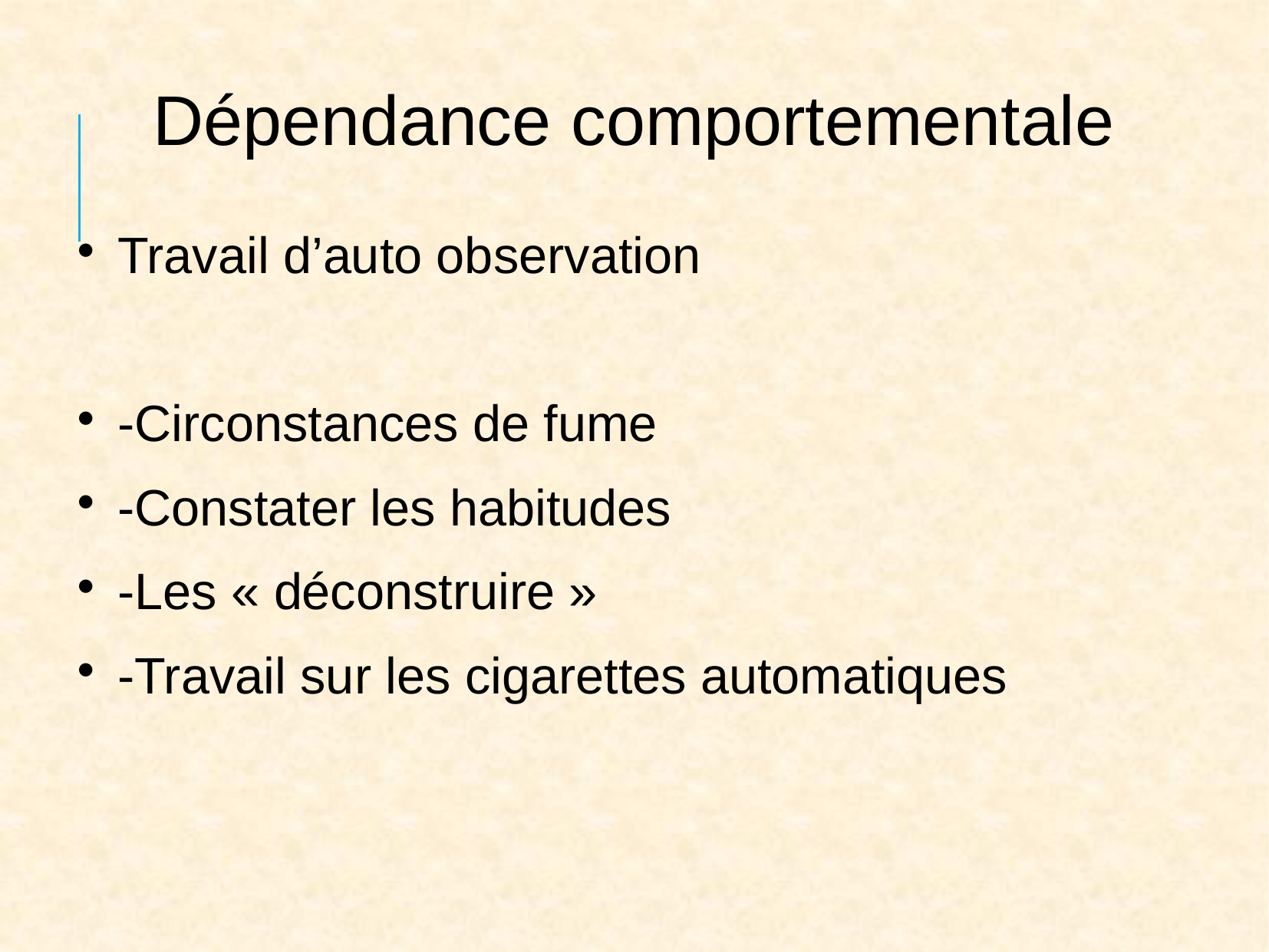

Dépendance comportementale
Travail d’auto observation

-Circonstances de fume
-Constater les habitudes
-Les « déconstruire »
-Travail sur les cigarettes automatiques